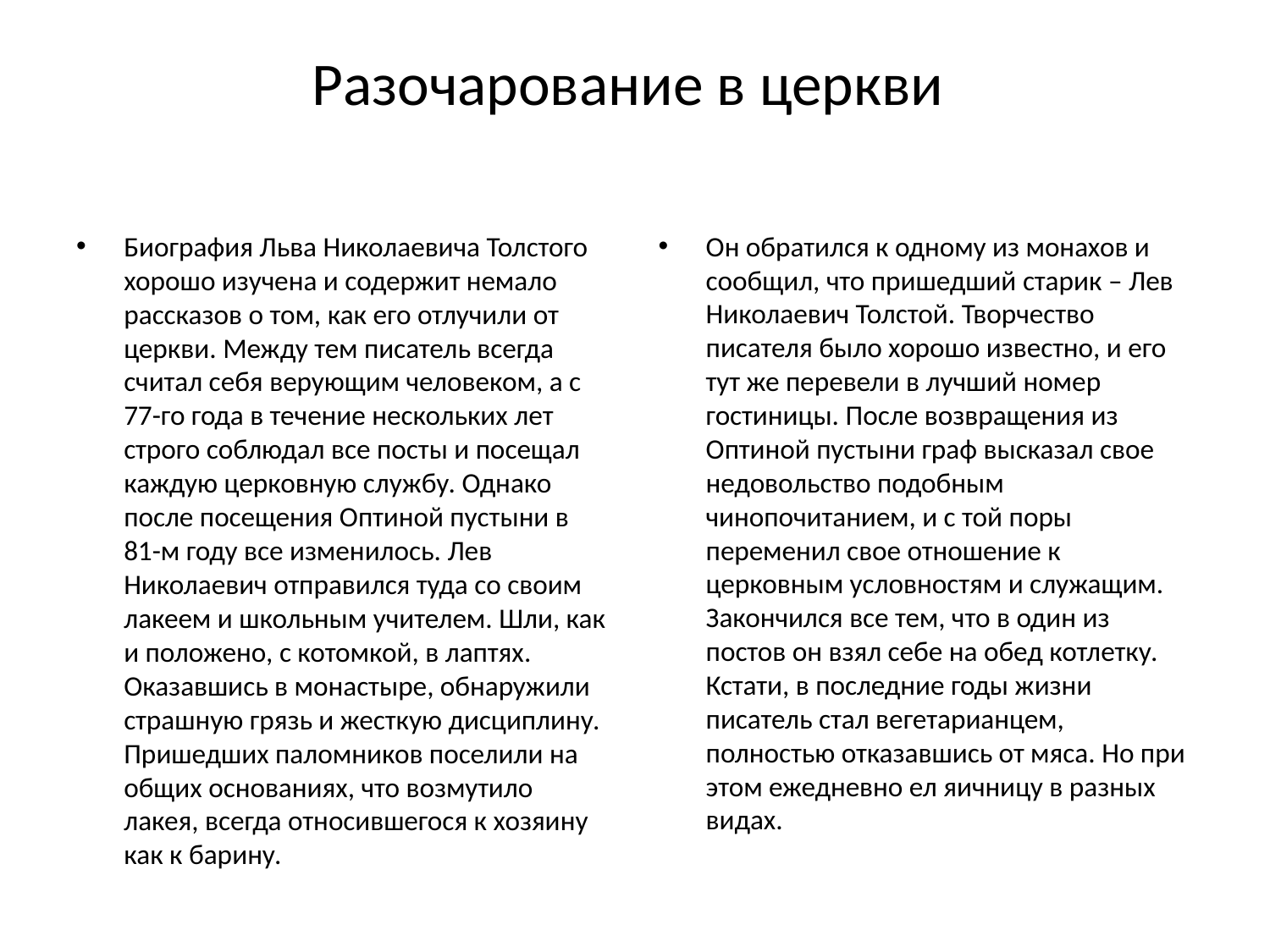

# Разочарование в церкви
Биография Льва Николаевича Толстого хорошо изучена и содержит немало рассказов о том, как его отлучили от церкви. Между тем писатель всегда считал себя верующим человеком, а с 77-го года в течение нескольких лет строго соблюдал все посты и посещал каждую церковную службу. Однако после посещения Оптиной пустыни в 81-м году все изменилось. Лев Николаевич отправился туда со своим лакеем и школьным учителем. Шли, как и положено, с котомкой, в лаптях. Оказавшись в монастыре, обнаружили страшную грязь и жесткую дисциплину. Пришедших паломников поселили на общих основаниях, что возмутило лакея, всегда относившегося к хозяину как к барину.
Он обратился к одному из монахов и сообщил, что пришедший старик – Лев Николаевич Толстой. Творчество писателя было хорошо известно, и его тут же перевели в лучший номер гостиницы. После возвращения из Оптиной пустыни граф высказал свое недовольство подобным чинопочитанием, и с той поры переменил свое отношение к церковным условностям и служащим. Закончился все тем, что в один из постов он взял себе на обед котлетку. Кстати, в последние годы жизни писатель стал вегетарианцем, полностью отказавшись от мяса. Но при этом ежедневно ел яичницу в разных видах.